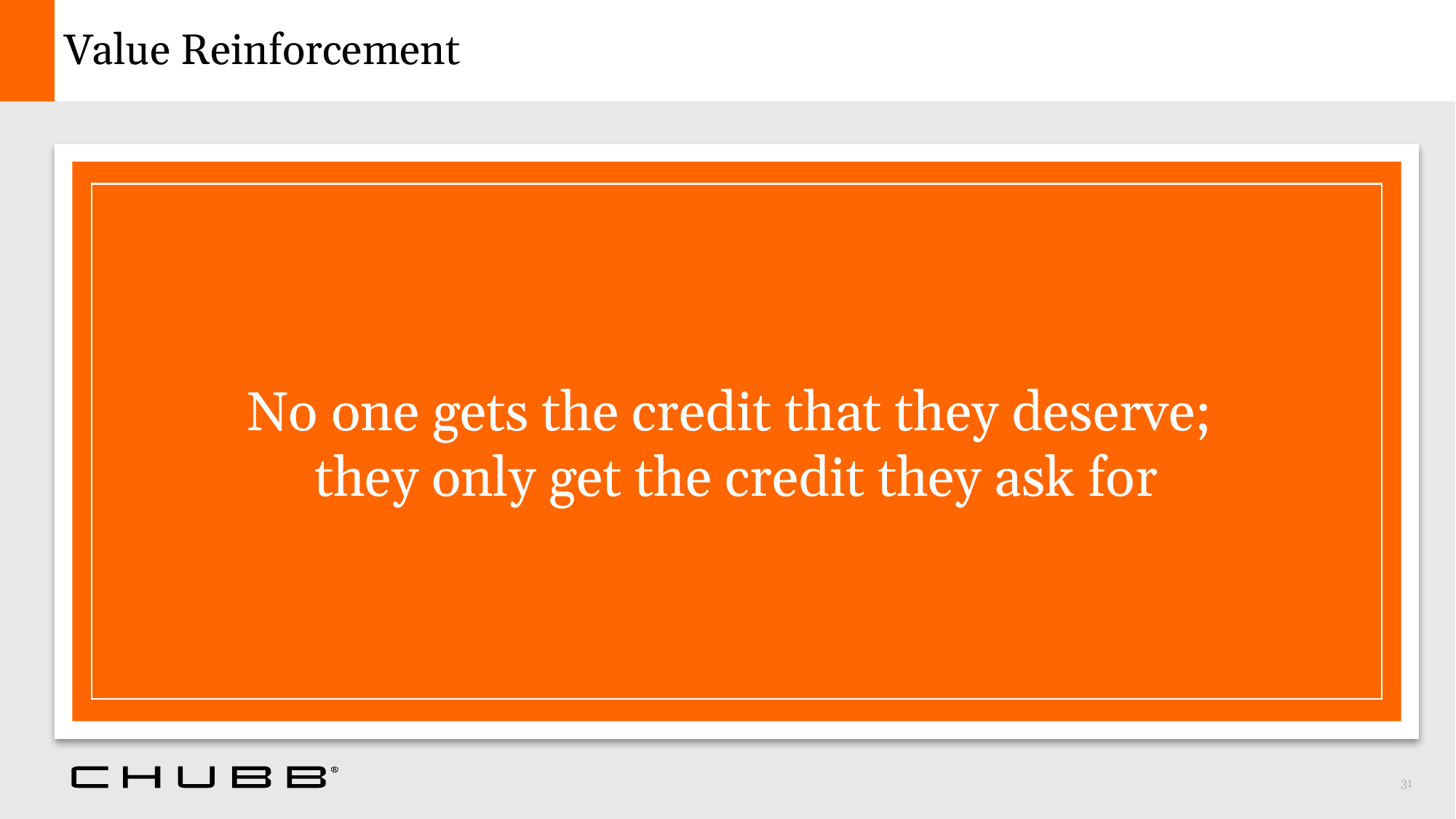

# Value Reinforcement

No one gets the credit that they deserve;
they only get the credit they ask for

31